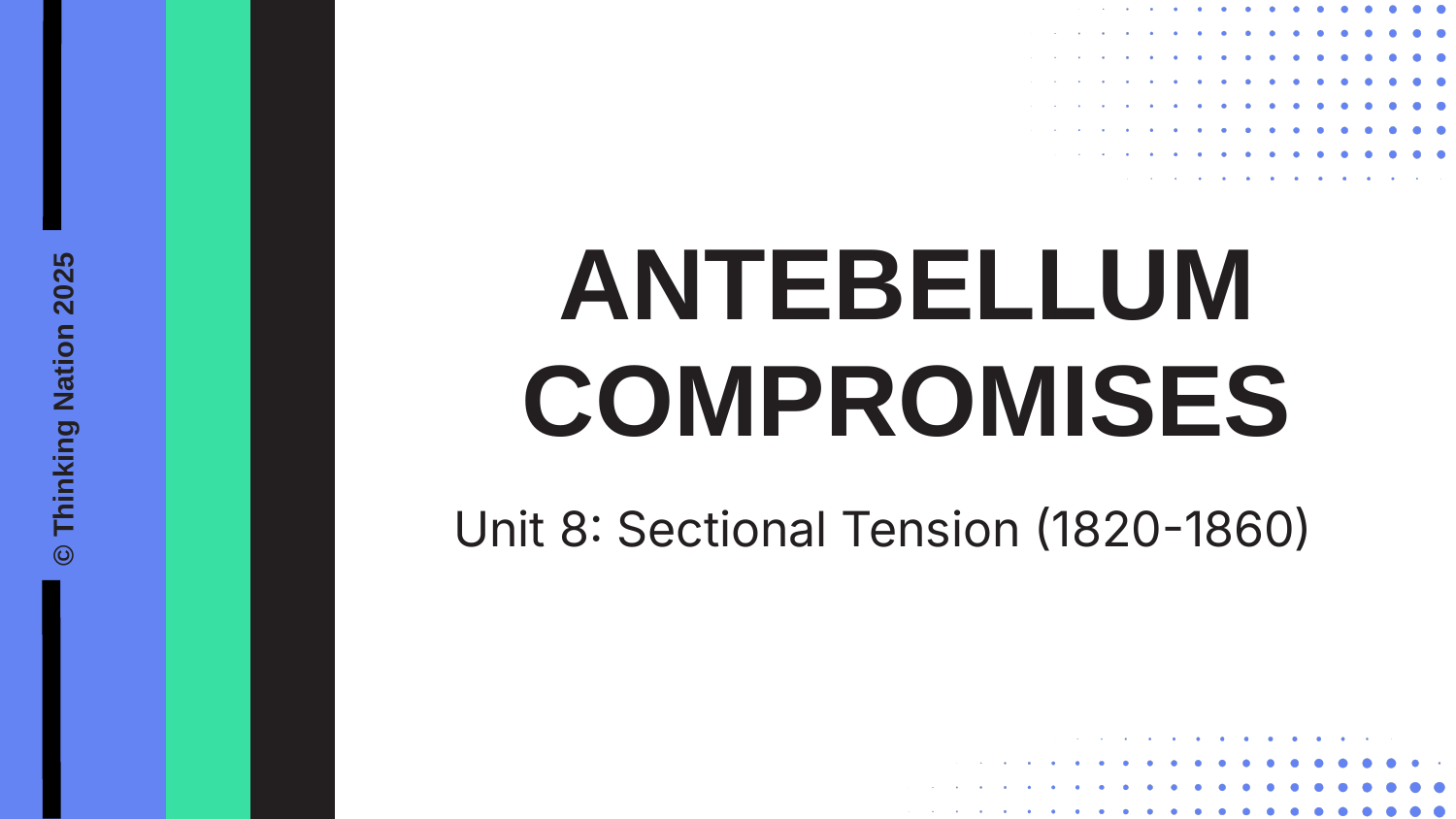

ANTEBELLUM COMPROMISES
© Thinking Nation 2025
Unit 8: Sectional Tension (1820-1860)